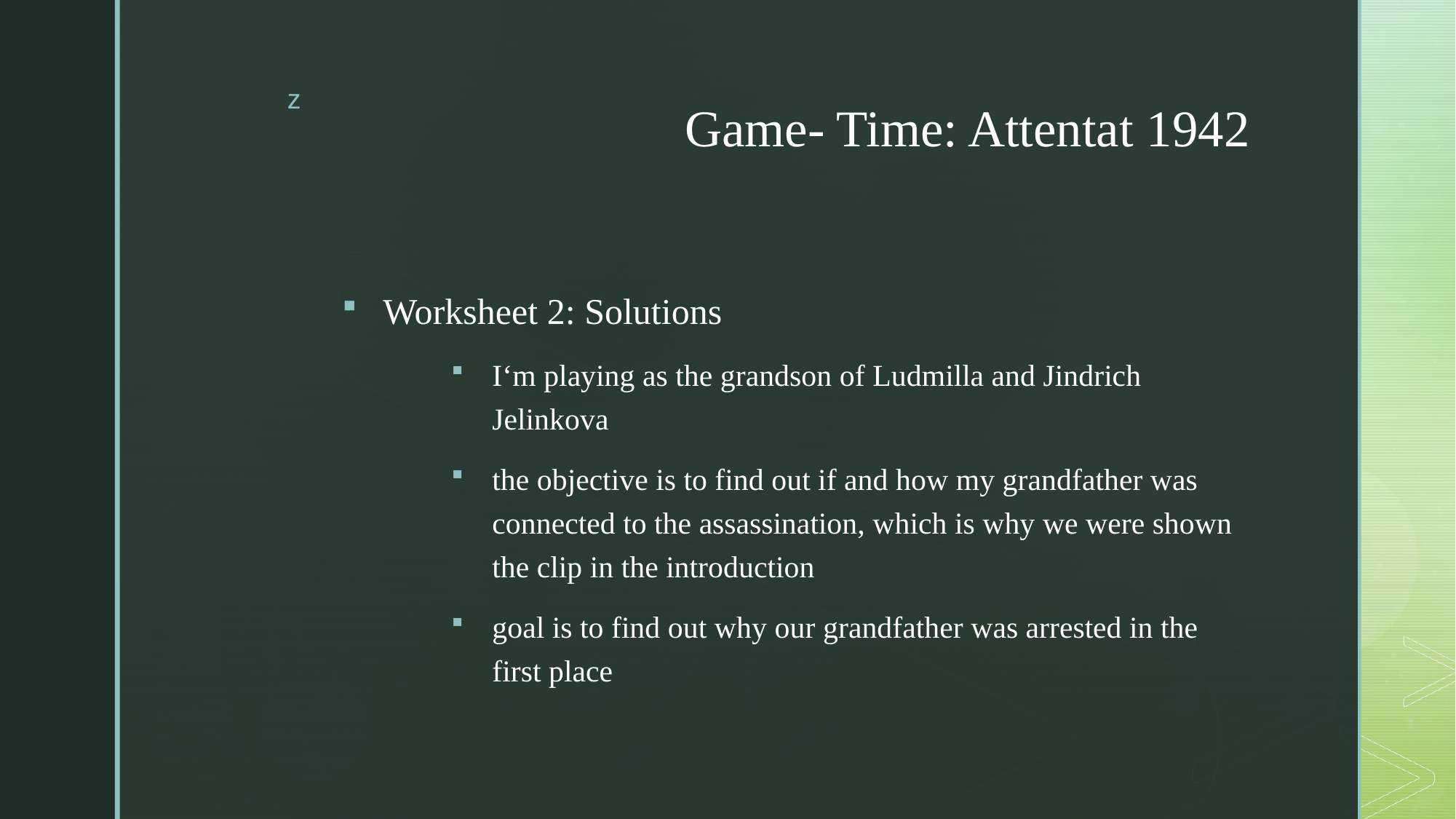

# Game- Time: Attentat 1942
Worksheet 2: Solutions
I‘m playing as the grandson of Ludmilla and Jindrich Jelinkova
the objective is to find out if and how my grandfather was connected to the assassination, which is why we were shown the clip in the introduction
goal is to find out why our grandfather was arrested in the first place